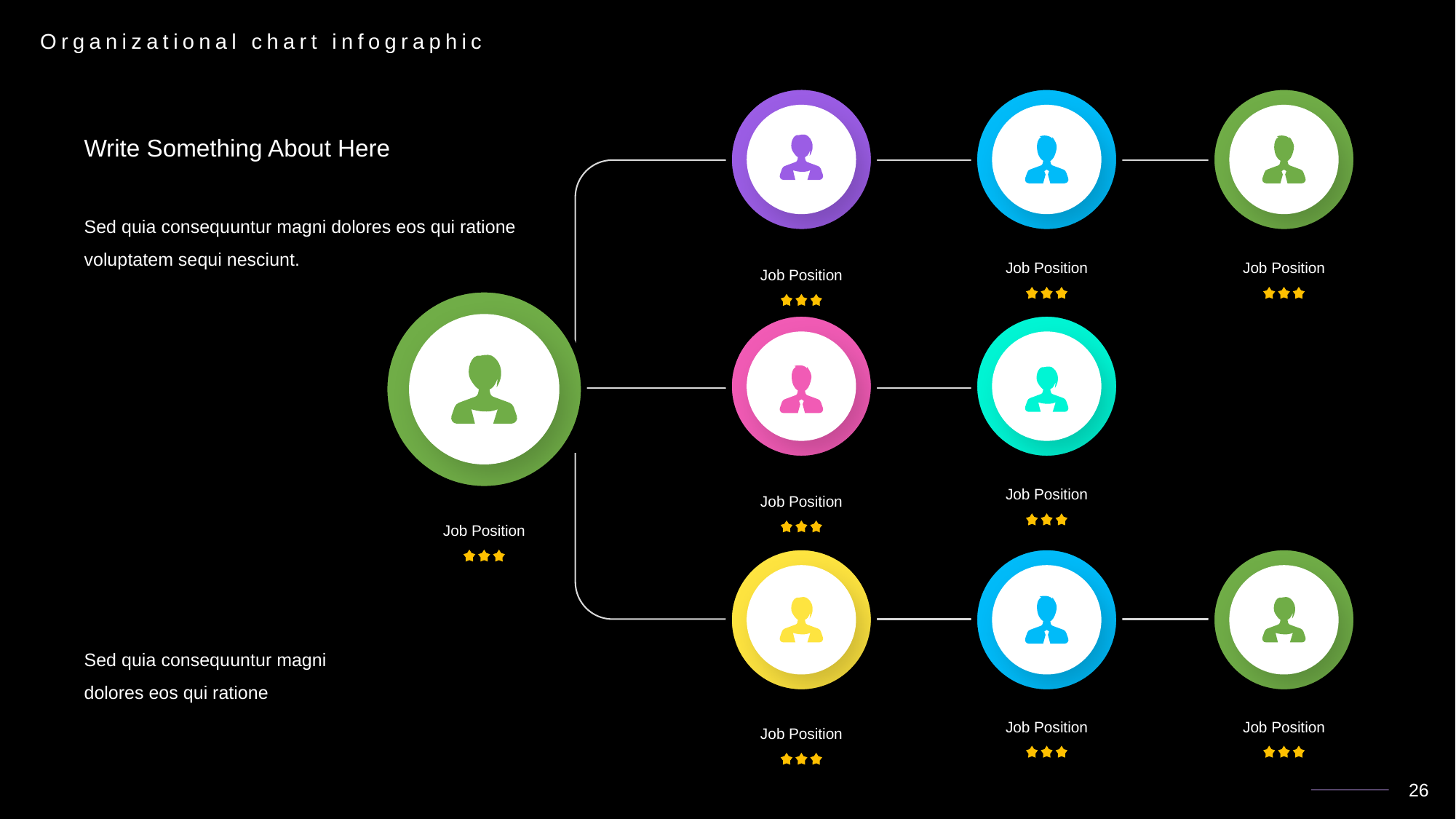

Write Something About Here

Sed quia consequuntur magni dolores eos qui ratione voluptatem sequi nesciunt.
Nick Name
Nick Name
Nick Name
Job Position
Job Position
Job Position

Nick Name
Nick Name
Job Position
Job Position
Nick Name

Job Position

Sed quia consequuntur magni dolores eos qui ratione
Nick Name
Nick Name
Nick Name
Job Position
Job Position
Job Position